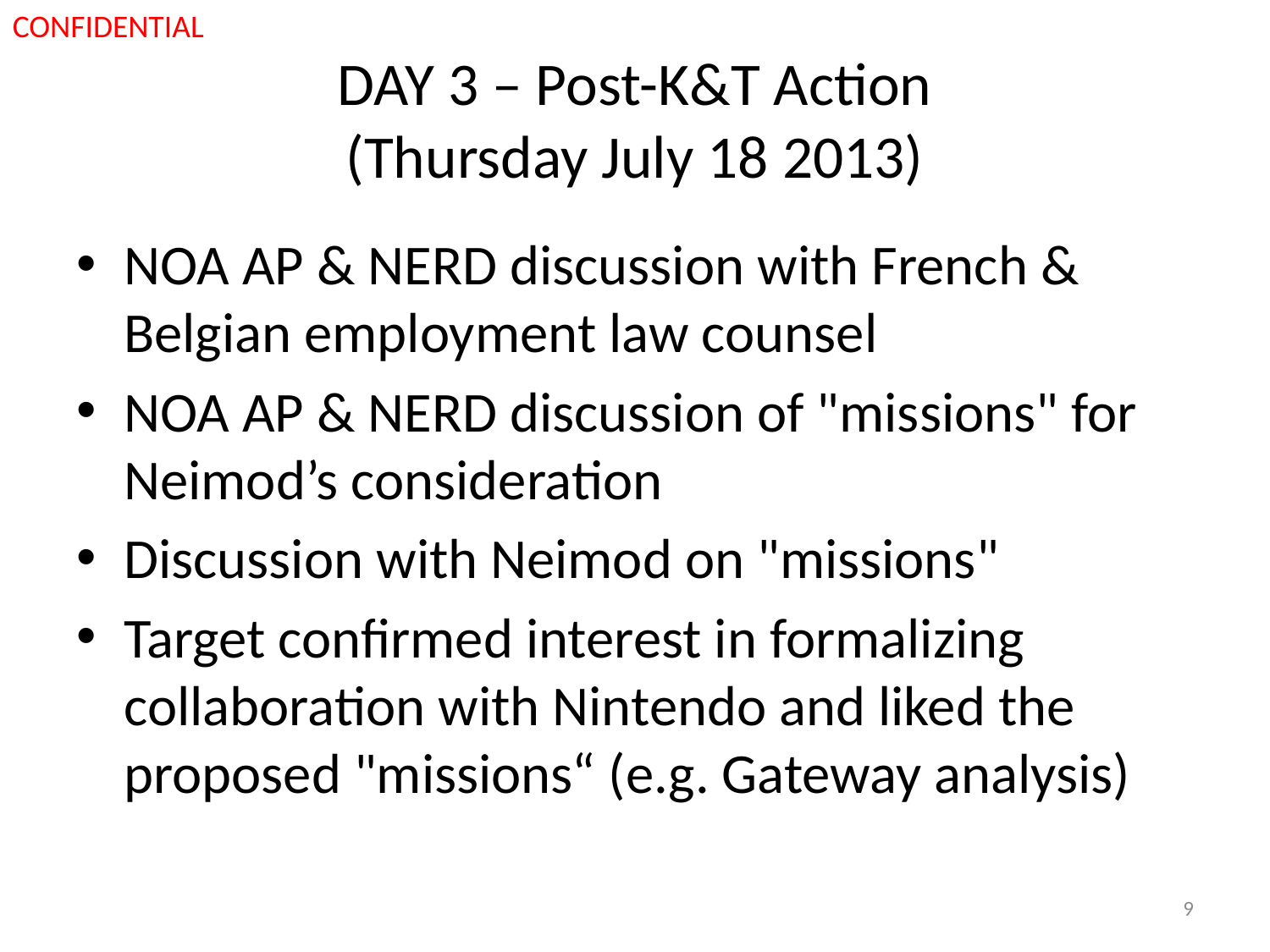

CONFIDENTIAL
# DAY 3 – Post-K&T Action (Thursday July 18 2013)
NOA AP & NERD discussion with French & Belgian employment law counsel
NOA AP & NERD discussion of "missions" for Neimod’s consideration
Discussion with Neimod on "missions"
Target confirmed interest in formalizing collaboration with Nintendo and liked the proposed "missions“ (e.g. Gateway analysis)
9